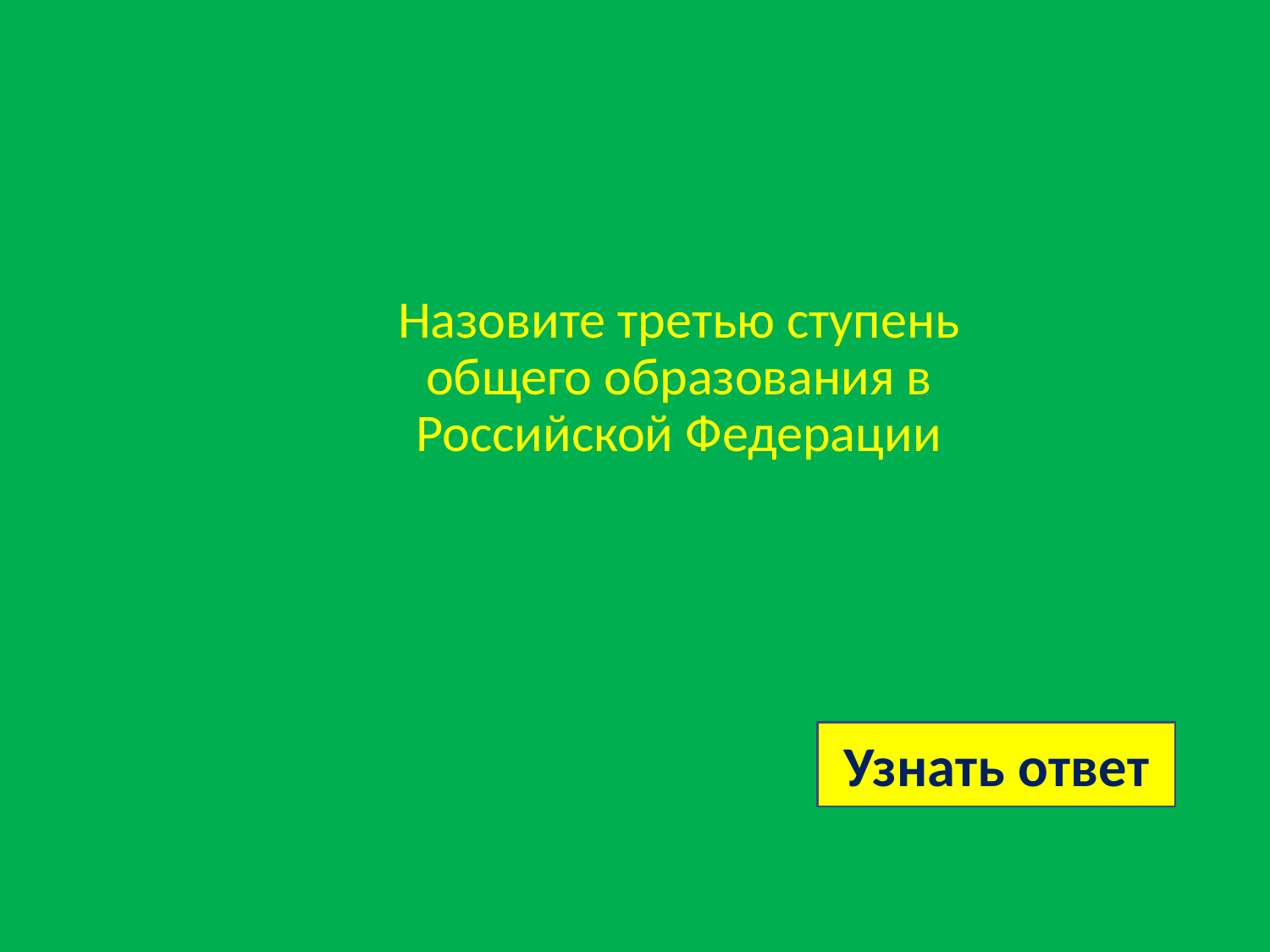

# Назовите третью ступень общего образования в Российской Федерации